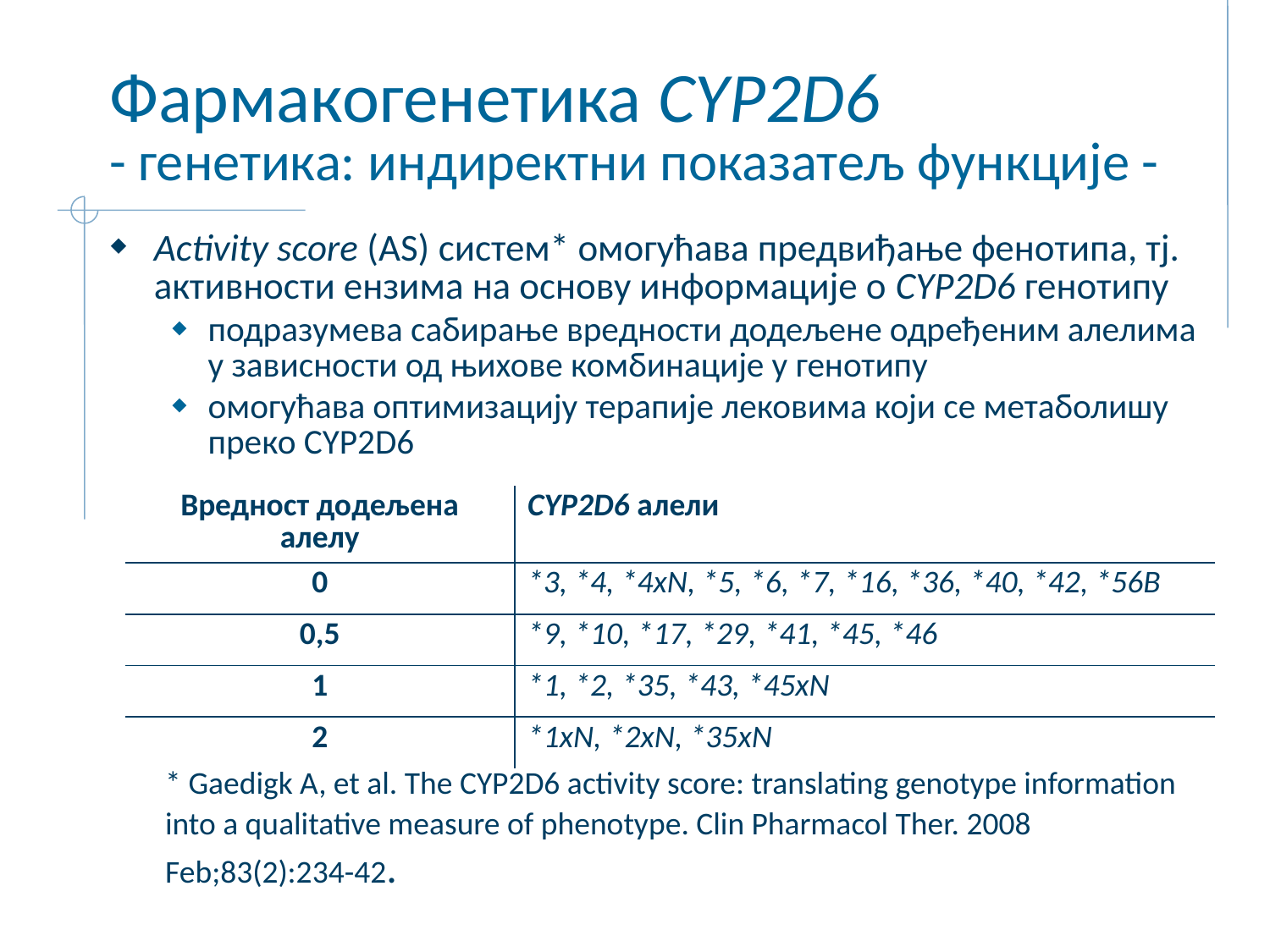

# Фармакогенетика CYP2D6 - генетика: индиректни показатељ функције -
Аctivity score (AS) систем* омогућава предвиђање фенотипа, тј. активности ензима на основу информације о CYP2D6 генотипу
подразумева сабирање вредности додељене одређеним алелима у зависности од њихове комбинације у генотипу
омогућава оптимизацију терапије лековима који се метаболишу преко CYP2D6
| Вредност додељена алелу | CYP2D6 алели |
| --- | --- |
| 0 | \*3, \*4, \*4xN, \*5, \*6, \*7, \*16, \*36, \*40, \*42, \*56B |
| 0,5 | \*9, \*10, \*17, \*29, \*41, \*45, \*46 |
| 1 | \*1, \*2, \*35, \*43, \*45xN |
| 2 | \*1xN, \*2xN, \*35xN |
	* Gaedigk A, et al. The CYP2D6 activity score: translating genotype information into a qualitative measure of phenotype. Clin Pharmacol Ther. 2008 Feb;83(2):234-42.